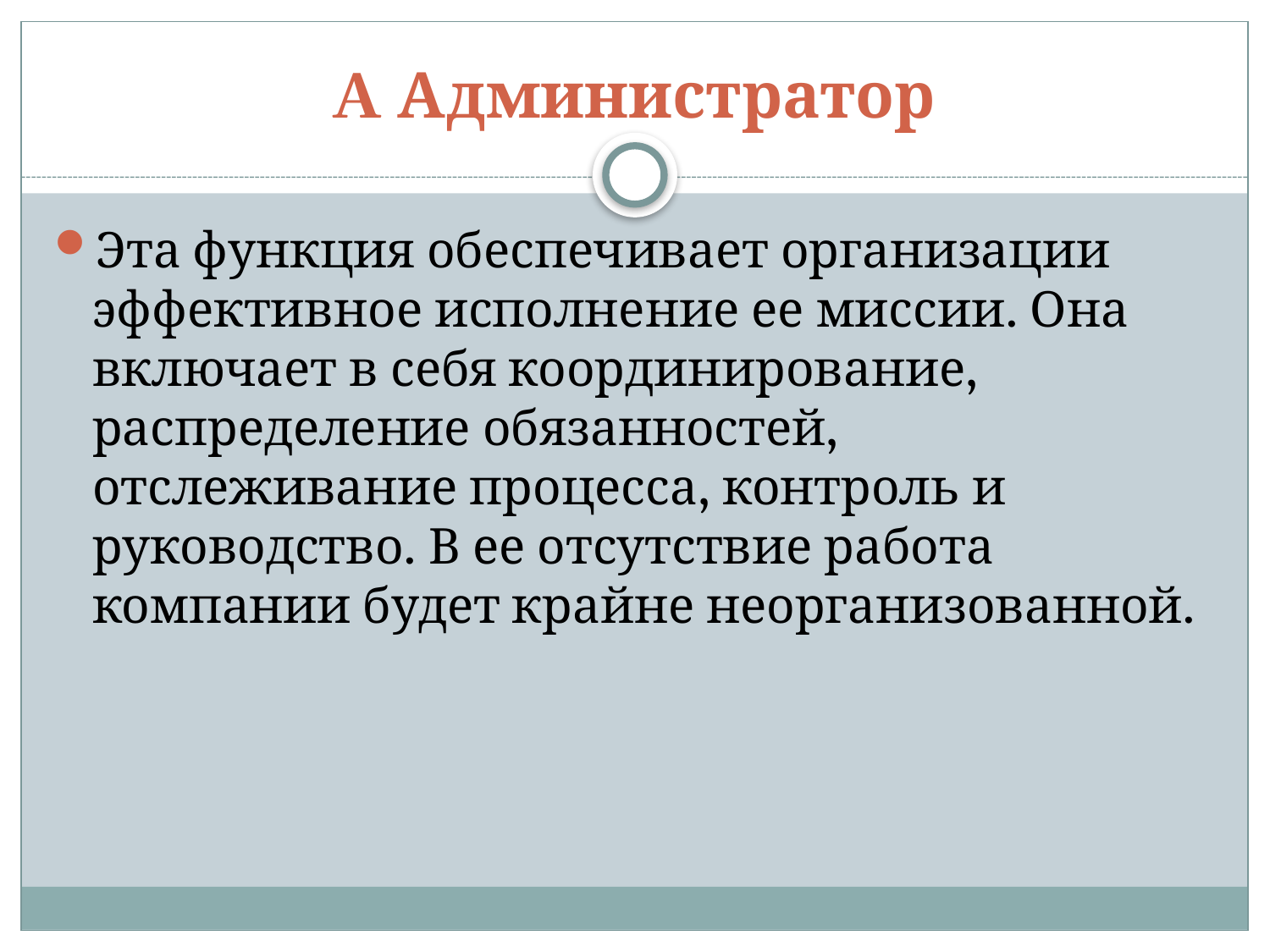

# A Администратор
Эта функция обеспечивает организации эффективное исполнение ее миссии. Она включает в себя координирование, распределение обязанностей, отслеживание процесса, контроль и руководство. В ее отсутствие работа компании будет крайне неорганизованной.